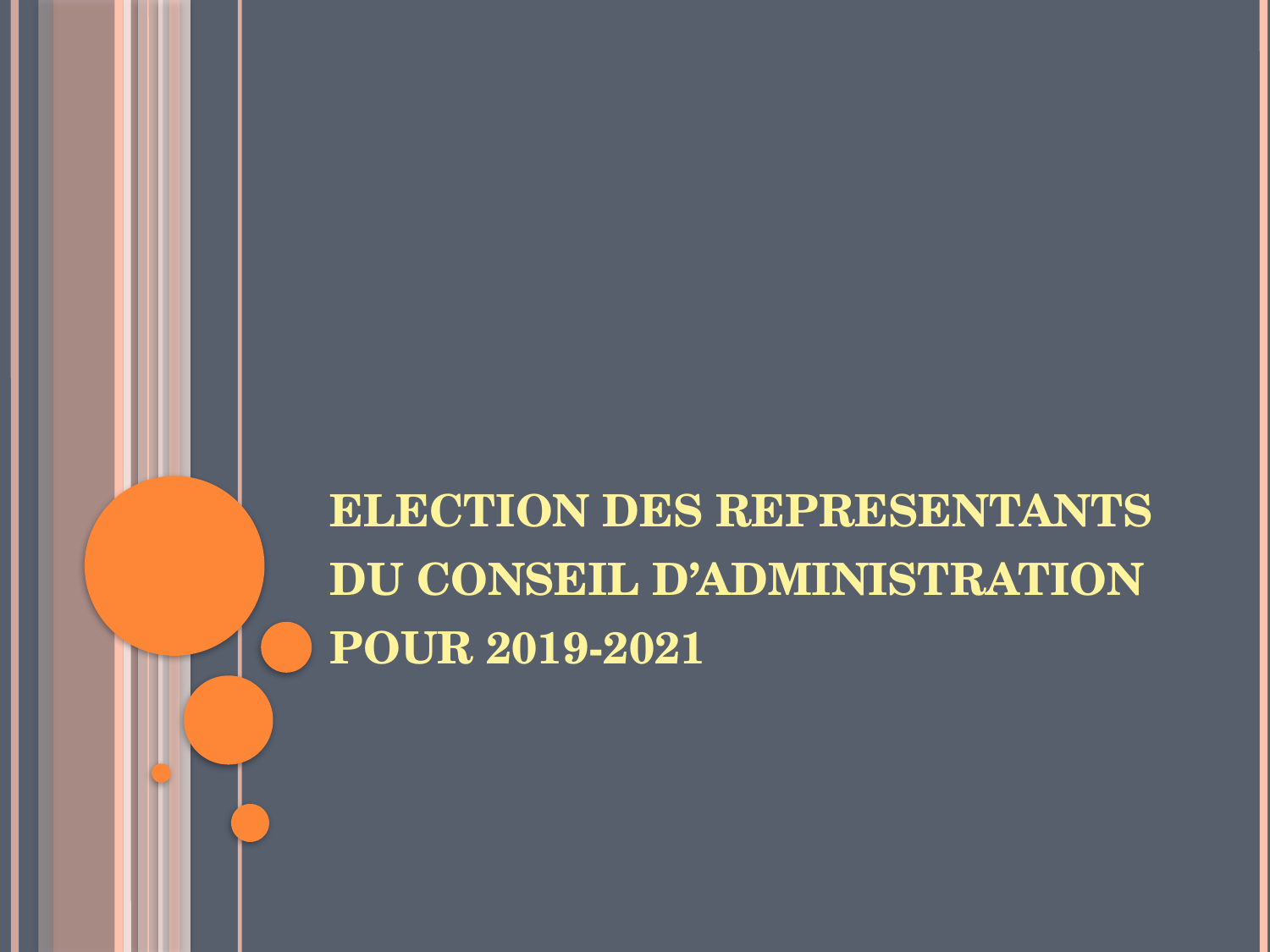

# ELECTION DES REPRESENTANTS DU CONSEIL D’ADMINISTRATION POUR 2019-2021